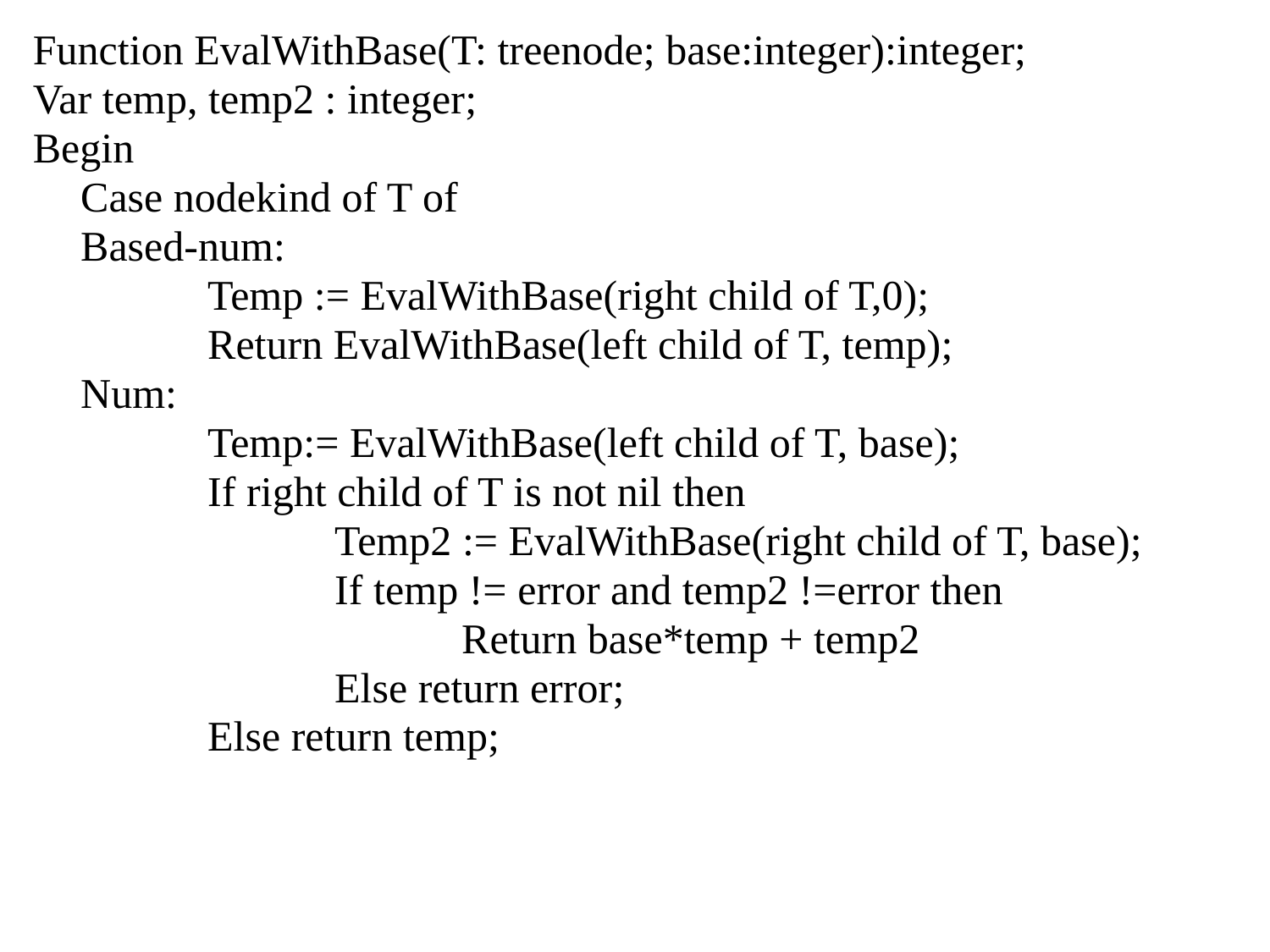

Function EvalWithBase(T: treenode; base:integer):integer;
Var temp, temp2 : integer;
Begin
	Case nodekind of T of
	Based-num:
		Temp := EvalWithBase(right child of T,0);
		Return EvalWithBase(left child of T, temp);
	Num:
		Temp:= EvalWithBase(left child of T, base);
		If right child of T is not nil then
			Temp2 := EvalWithBase(right child of T, base);
			If temp != error and temp2 !=error then
				Return base*temp + temp2
			Else return error;
		Else return temp;